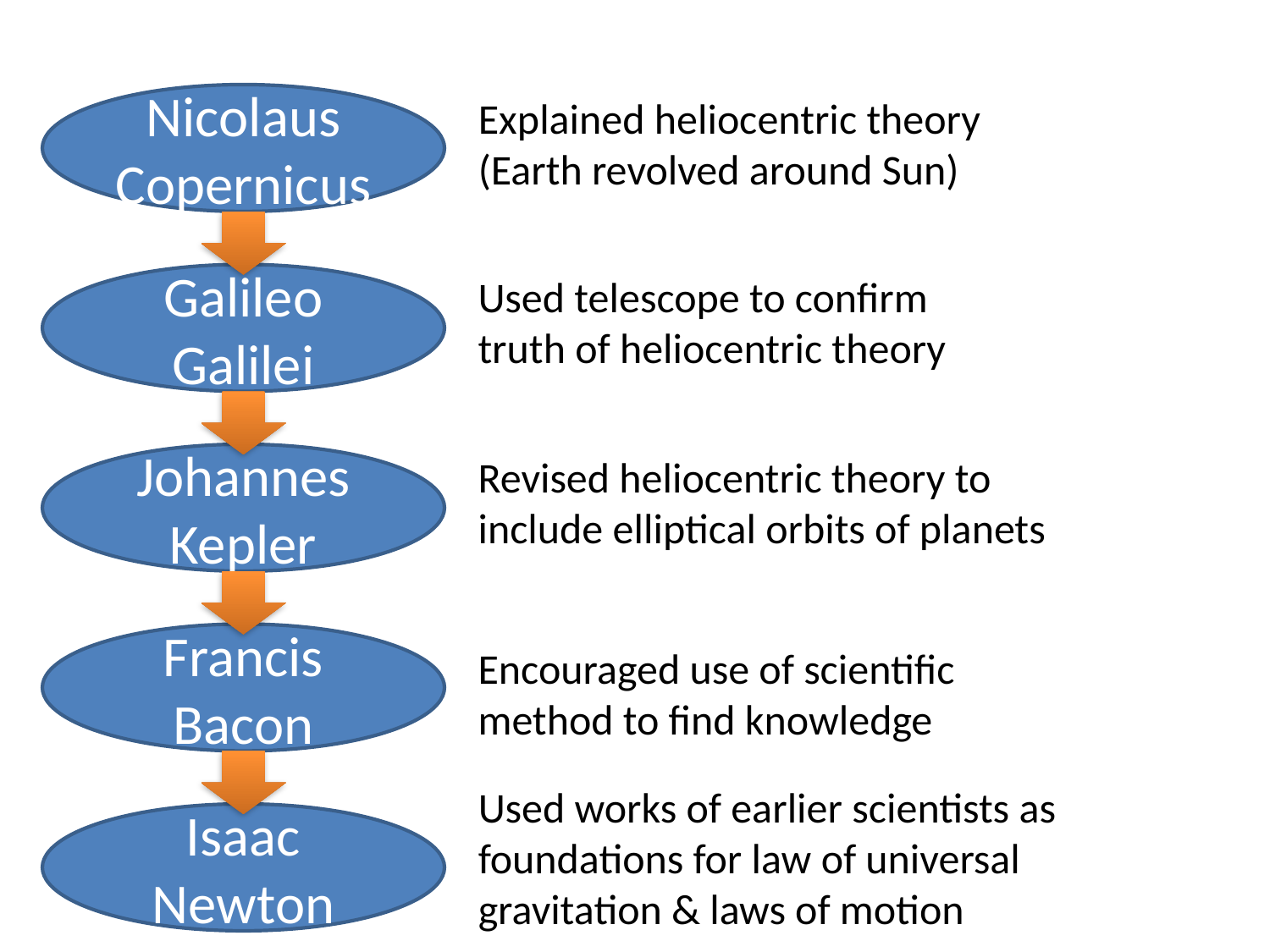

Nicolaus Copernicus
Explained heliocentric theory (Earth revolved around Sun)

Galileo
Galilei
Used telescope to confirm truth of heliocentric theory

Johannes Kepler
Revised heliocentric theory to include elliptical orbits of planets

Francis Bacon
Encouraged use of scientific method to find knowledge

Used works of earlier scientists as foundations for law of universal  gravitation & laws of motion
Isaac
Newton